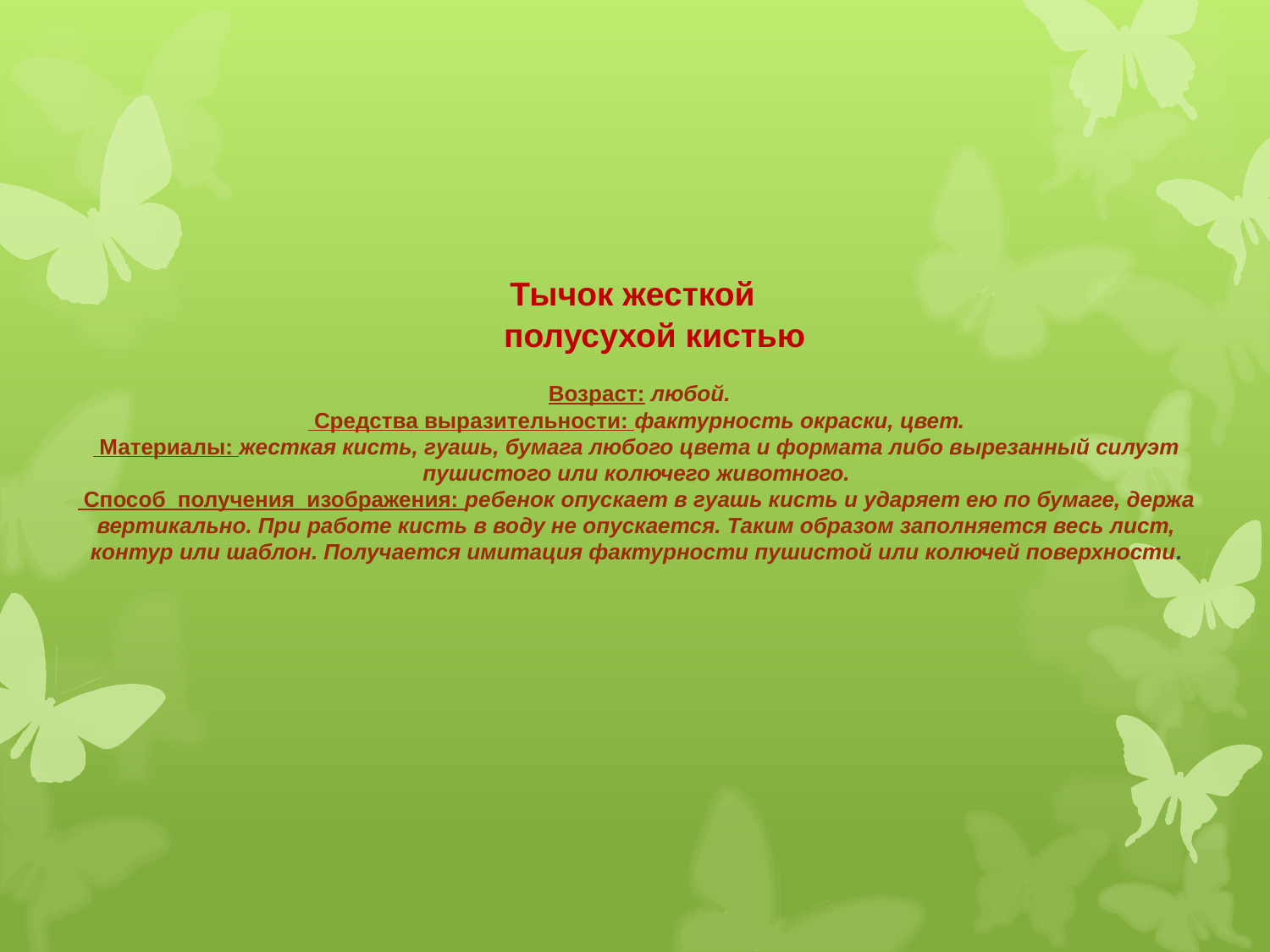

# Тычок жесткой полусухой кистью Возраст: любой. Средства выразительности: фактурность окраски, цвет. Материалы: жесткая кисть, гуашь, бумага любого цвета и формата либо вырезанный силуэт пушистого или колючего животного. Способ  получения  изображения: ребенок опускает в гуашь кисть и ударяет ею по бумаге, держа вертикально. При работе кисть в воду не опускается. Таким образом заполняется весь лист, контур или шаблон. Получается имитация фактурности пушистой или колючей поверхности.